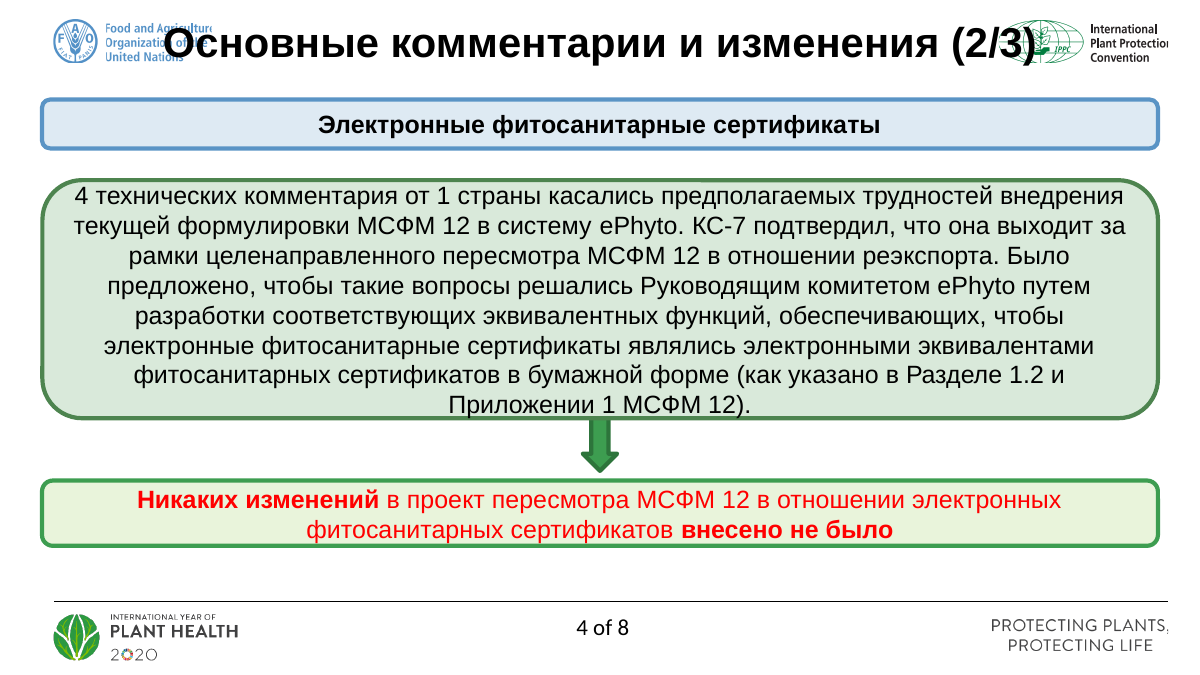

Основные комментарии и изменения (2/3)
Электронные фитосанитарные сертификаты
4 технических комментария от 1 страны касались предполагаемых трудностей внедрения текущей формулировки МСФМ 12 в систему ePhyto. КС-7 подтвердил, что она выходит за рамки целенаправленного пересмотра МСФМ 12 в отношении реэкспорта. Было предложено, чтобы такие вопросы решались Руководящим комитетом ePhyto путем разработки соответствующих эквивалентных функций, обеспечивающих, чтобы электронные фитосанитарные сертификаты являлись электронными эквивалентами фитосанитарных сертификатов в бумажной форме (как указано в Разделе 1.2 и Приложении 1 МСФМ 12).

Никаких изменений в проект пересмотра МСФМ 12 в отношении электронных фитосанитарных сертификатов внесено не было
4 of 8